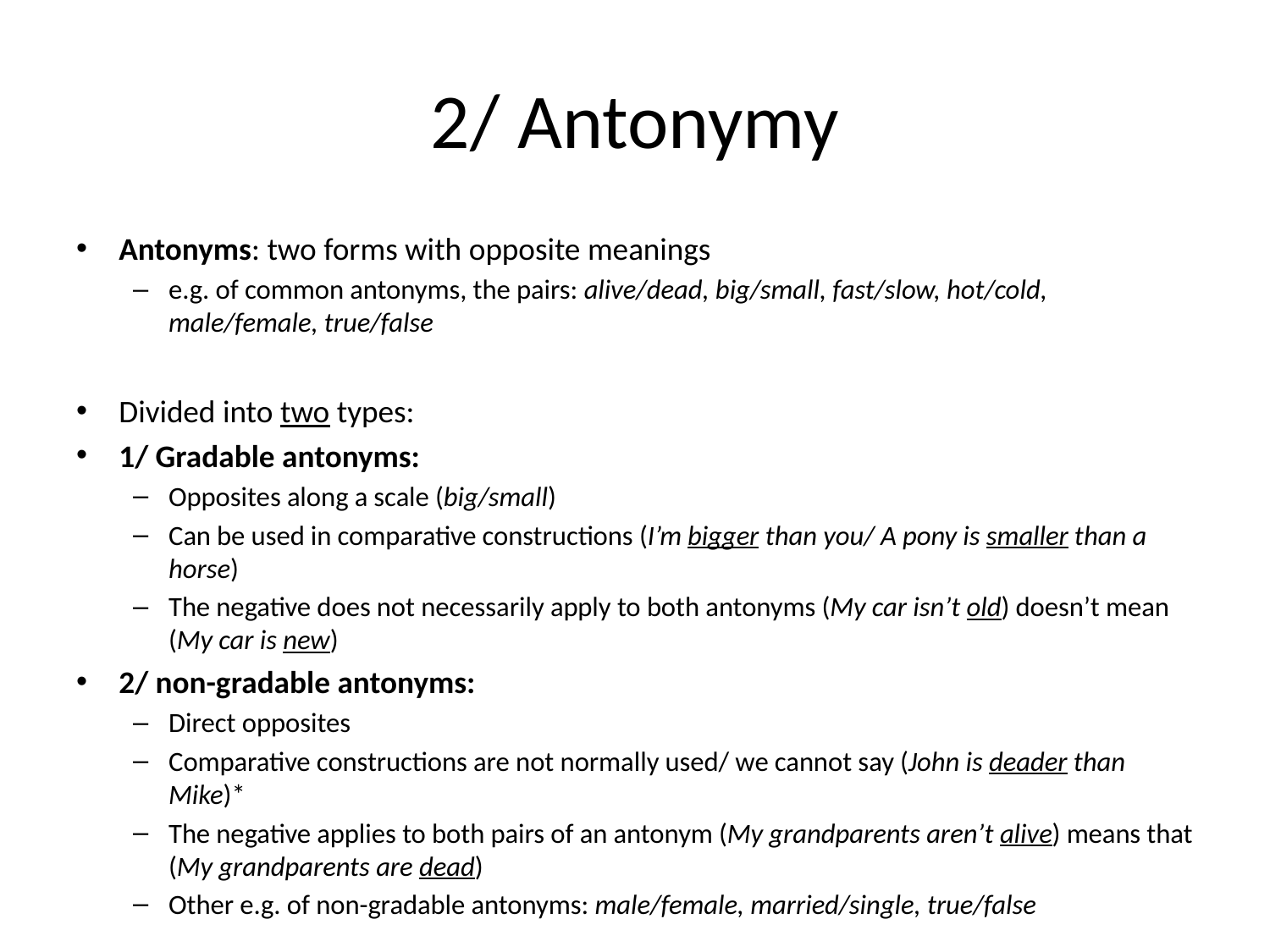

# 2/ Antonymy
Antonyms: two forms with opposite meanings
e.g. of common antonyms, the pairs: alive/dead, big/small, fast/slow, hot/cold, male/female, true/false

Divided into two types:
1/ Gradable antonyms:
Opposites along a scale (big/small)
Can be used in comparative constructions (I’m bigger than you/ A pony is smaller than a horse)
The negative does not necessarily apply to both antonyms (My car isn’t old) doesn’t mean (My car is new)
2/ non-gradable antonyms:
Direct opposites
Comparative constructions are not normally used/ we cannot say (John is deader than Mike)*
The negative applies to both pairs of an antonym (My grandparents aren’t alive) means that (My grandparents are dead)
Other e.g. of non-gradable antonyms: male/female, married/single, true/false